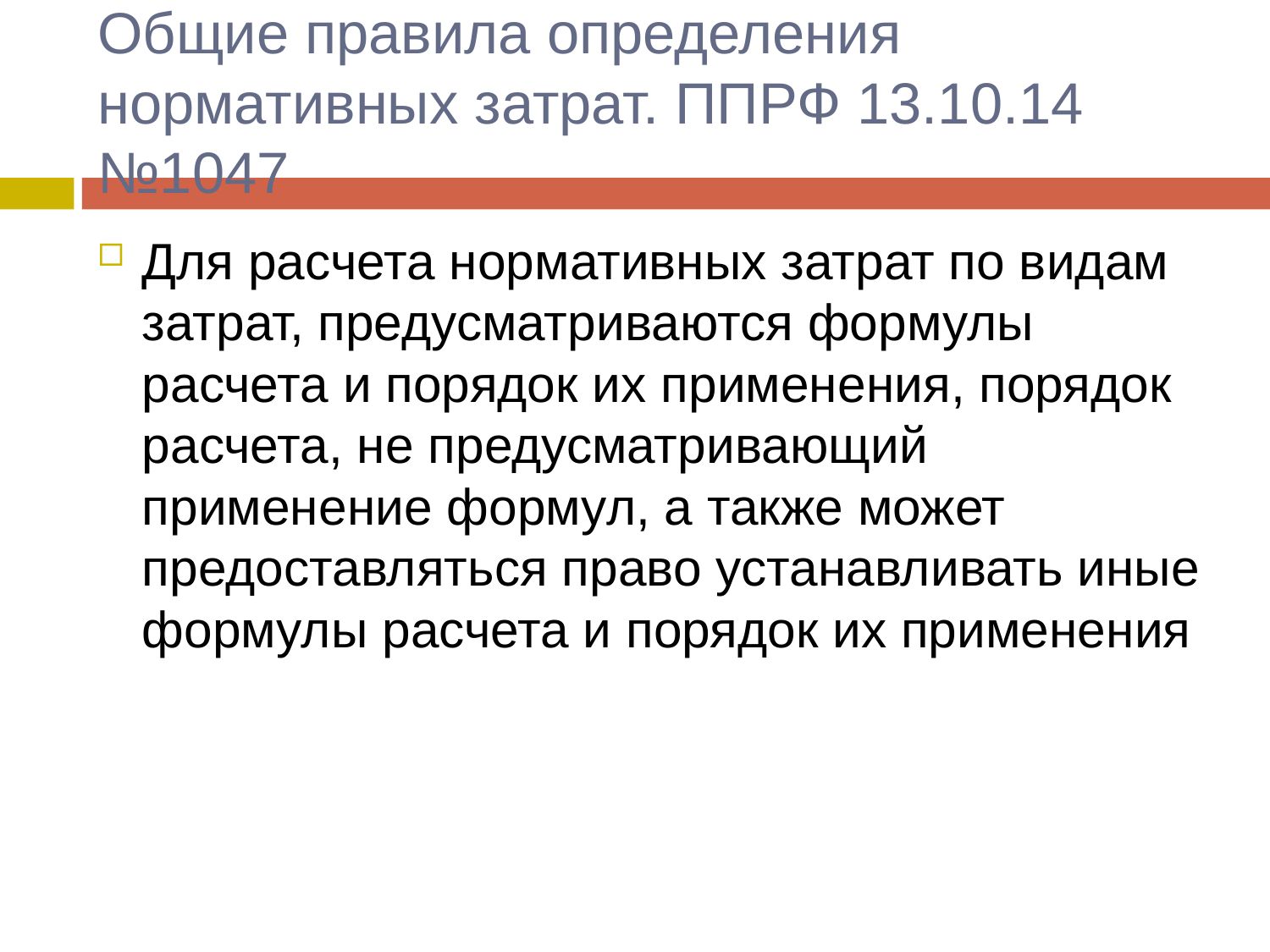

# Общие правила определения нормативных затрат. ППРФ 13.10.14 №1047
Для расчета нормативных затрат по видам затрат, предусматриваются формулы расчета и порядок их применения, порядок расчета, не предусматривающий применение формул, а также может предоставляться право устанавливать иные формулы расчета и порядок их применения